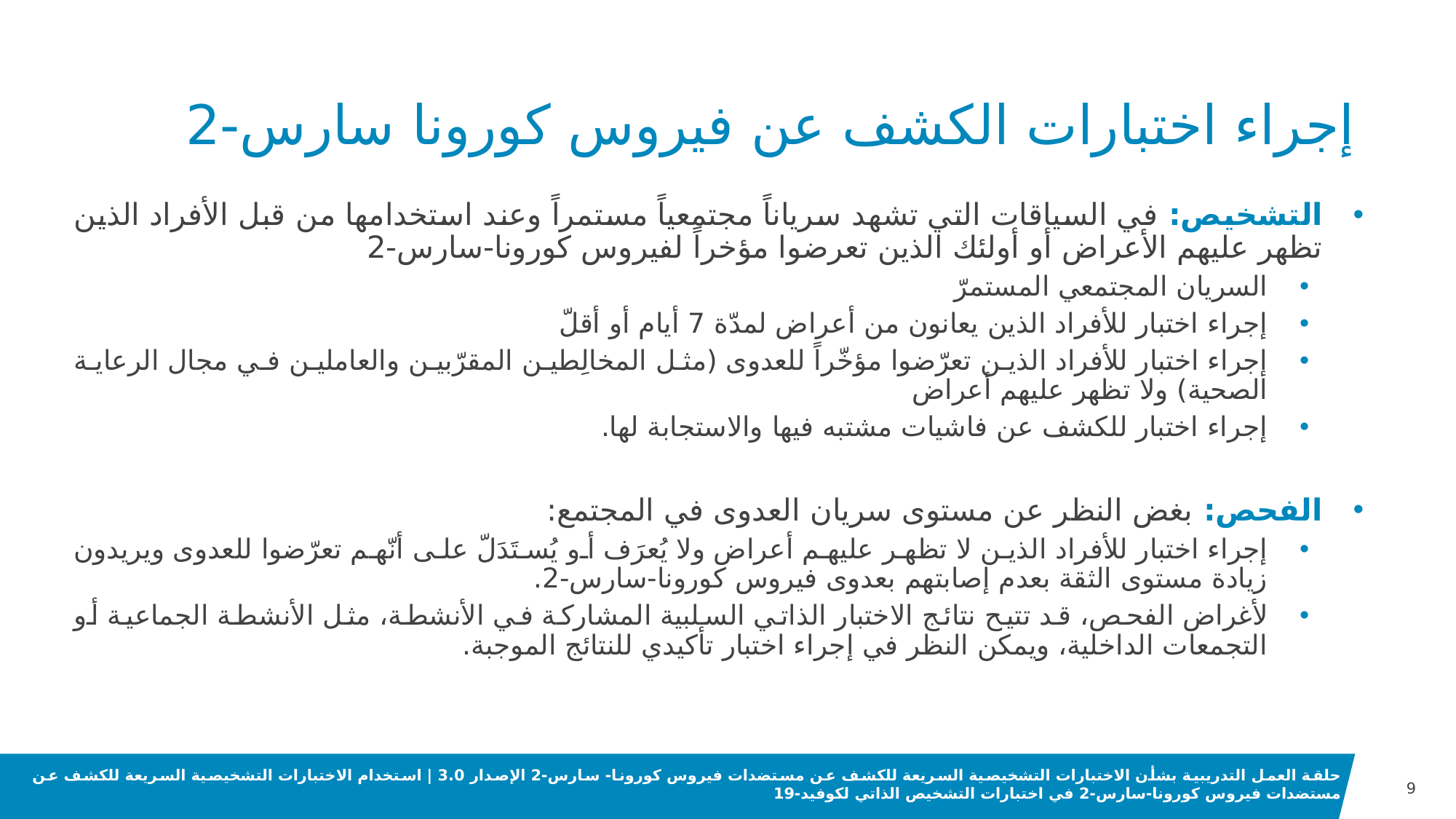

# إجراء اختبارات الكشف عن فيروس كورونا سارس-2
التشخيص: في السياقات التي تشهد سرياناً مجتمعياً مستمراً وعند استخدامها من قبل الأفراد الذين تظهر عليهم الأعراض أو أولئك الذين تعرضوا مؤخراً لفيروس كورونا-سارس-2
السريان المجتمعي المستمرّ
إجراء اختبار للأفراد الذين يعانون من أعراض لمدّة 7 أيام أو أقلّ
إجراء اختبار للأفراد الذين تعرّضوا مؤخّراً للعدوى (مثل المخالِطين المقرّبين والعاملين في مجال الرعاية الصحية) ولا تظهر عليهم أعراض
إجراء اختبار للكشف عن فاشيات مشتبه فيها والاستجابة لها.

الفحص: بغض النظر عن مستوى سريان العدوى في المجتمع:
إجراء اختبار للأفراد الذين لا تظهر عليهم أعراض ولا يُعرَف أو يُستَدَلّ على أنّهم تعرّضوا للعدوى ويريدون زيادة مستوى الثقة بعدم إصابتهم بعدوى فيروس كورونا-سارس-2.
لأغراض الفحص، قد تتيح نتائج الاختبار الذاتي السلبية المشاركة في الأنشطة، مثل الأنشطة الجماعية أو التجمعات الداخلية، ويمكن النظر في إجراء اختبار تأكيدي للنتائج الموجبة.
حلقة العمل التدريبية بشأن الاختبارات التشخيصية السريعة للكشف عن مستضدات فيروس كورونا- سارس-2 الإصدار 3.0 | استخدام الاختبارات التشخيصية السريعة للكشف عن مستضدات فيروس كورونا-سارس-2 في اختبارات التشخيص الذاتي لكوفيد-19
9